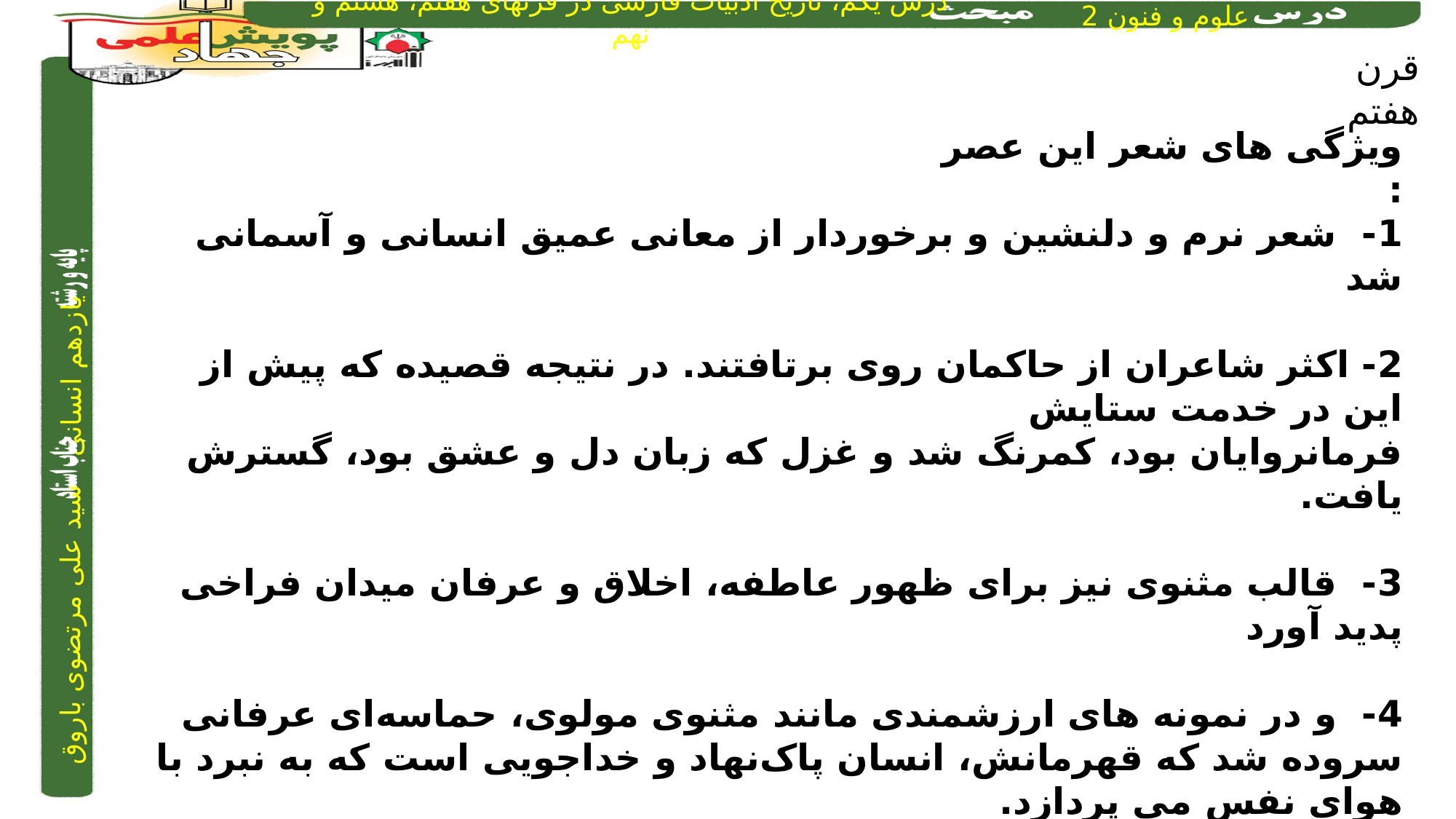

قرن هفتم
ویژگی های شعر این عصر
:
1-  شعر نرم و دلنشین و برخوردار از معانی عمیق انسانی و آسمانی شد

2- اکثر شاعران از حاکمان روی برتافتند. در نتیجه قصیده که پیش از این در خدمت ستایش
فرمانروایان بود، کمرنگ شد و غزل که زبان دل و عشق بود، گسترش یافت.

3-  قالب مثنوی نیز برای ظهور عاطفه، اخلاق و عرفان میدان فراخی پدید آورد

4-  و در نمونه های ارزشمندی مانند مثنوی مولوی، حماسه‌ای عرفانی سروده شد که قهرمانش، انسان پاک‌نهاد و خداجویی است که به نبرد با هوای نفس می پردازد.